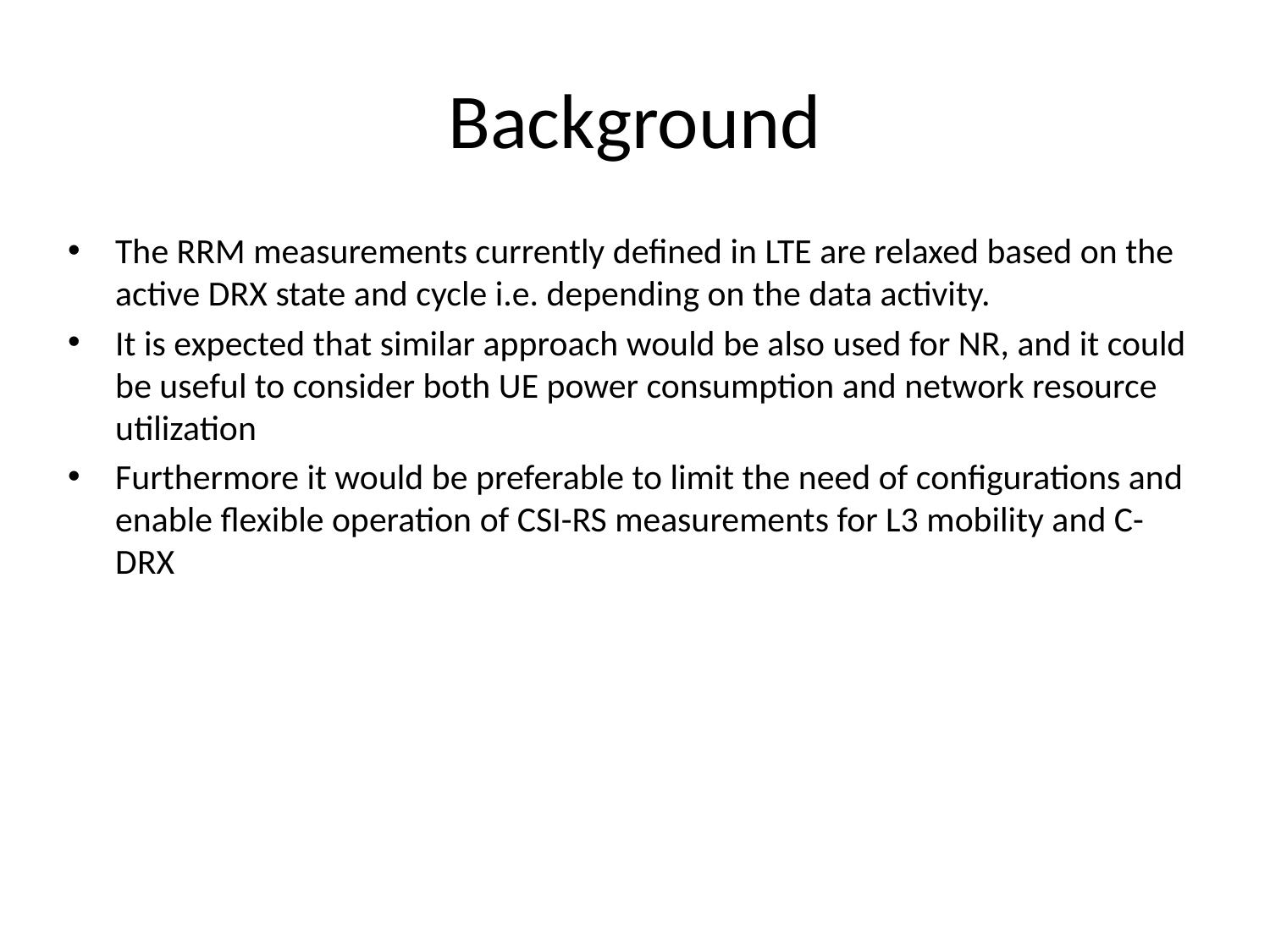

# Background
The RRM measurements currently defined in LTE are relaxed based on the active DRX state and cycle i.e. depending on the data activity.
It is expected that similar approach would be also used for NR, and it could be useful to consider both UE power consumption and network resource utilization
Furthermore it would be preferable to limit the need of configurations and enable flexible operation of CSI-RS measurements for L3 mobility and C-DRX